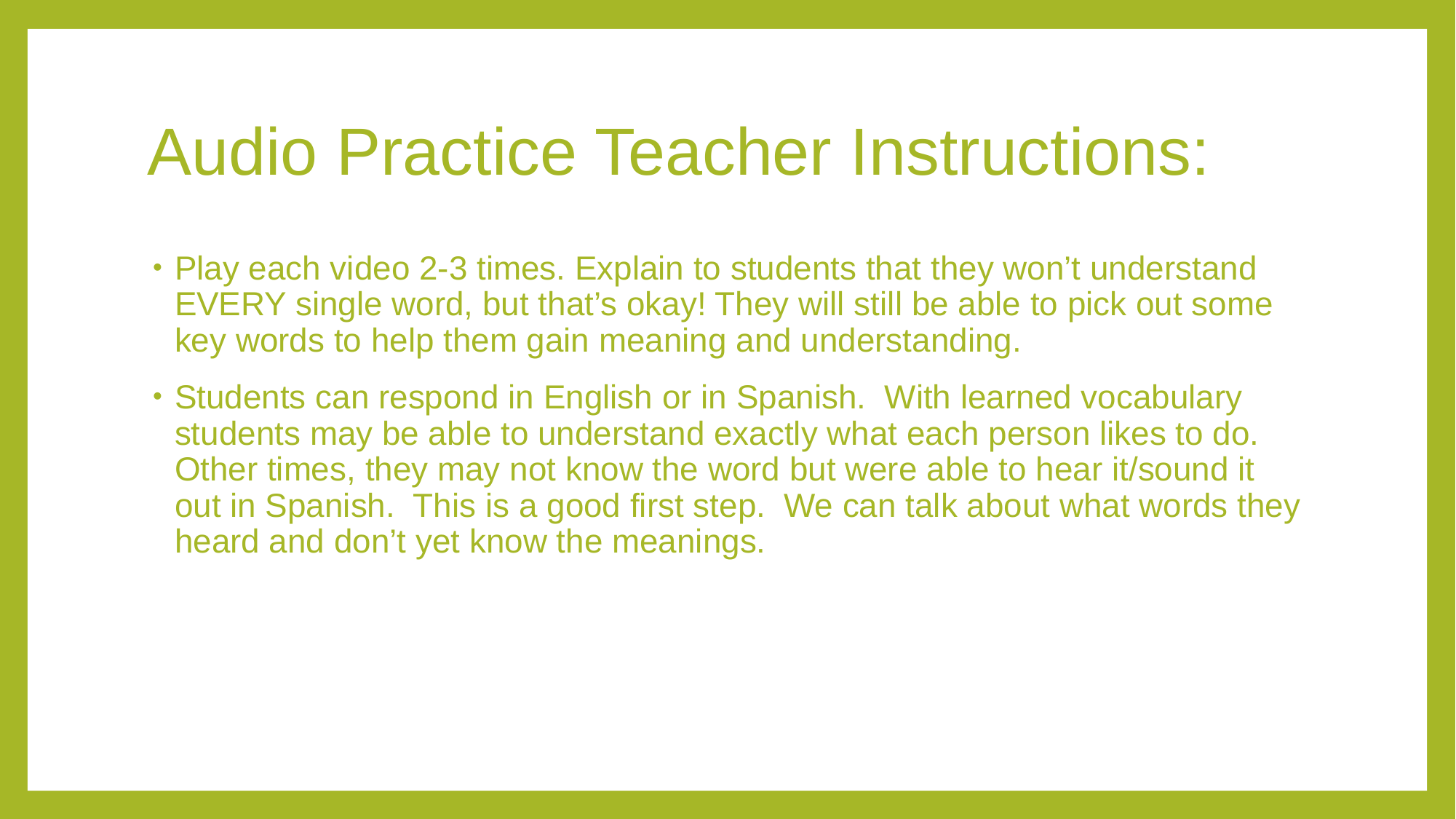

# Audio Practice Teacher Instructions:
Play each video 2-3 times. Explain to students that they won’t understand EVERY single word, but that’s okay! They will still be able to pick out some key words to help them gain meaning and understanding.
Students can respond in English or in Spanish.  With learned vocabulary students may be able to understand exactly what each person likes to do.  Other times, they may not know the word but were able to hear it/sound it out in Spanish.  This is a good first step.  We can talk about what words they heard and don’t yet know the meanings.